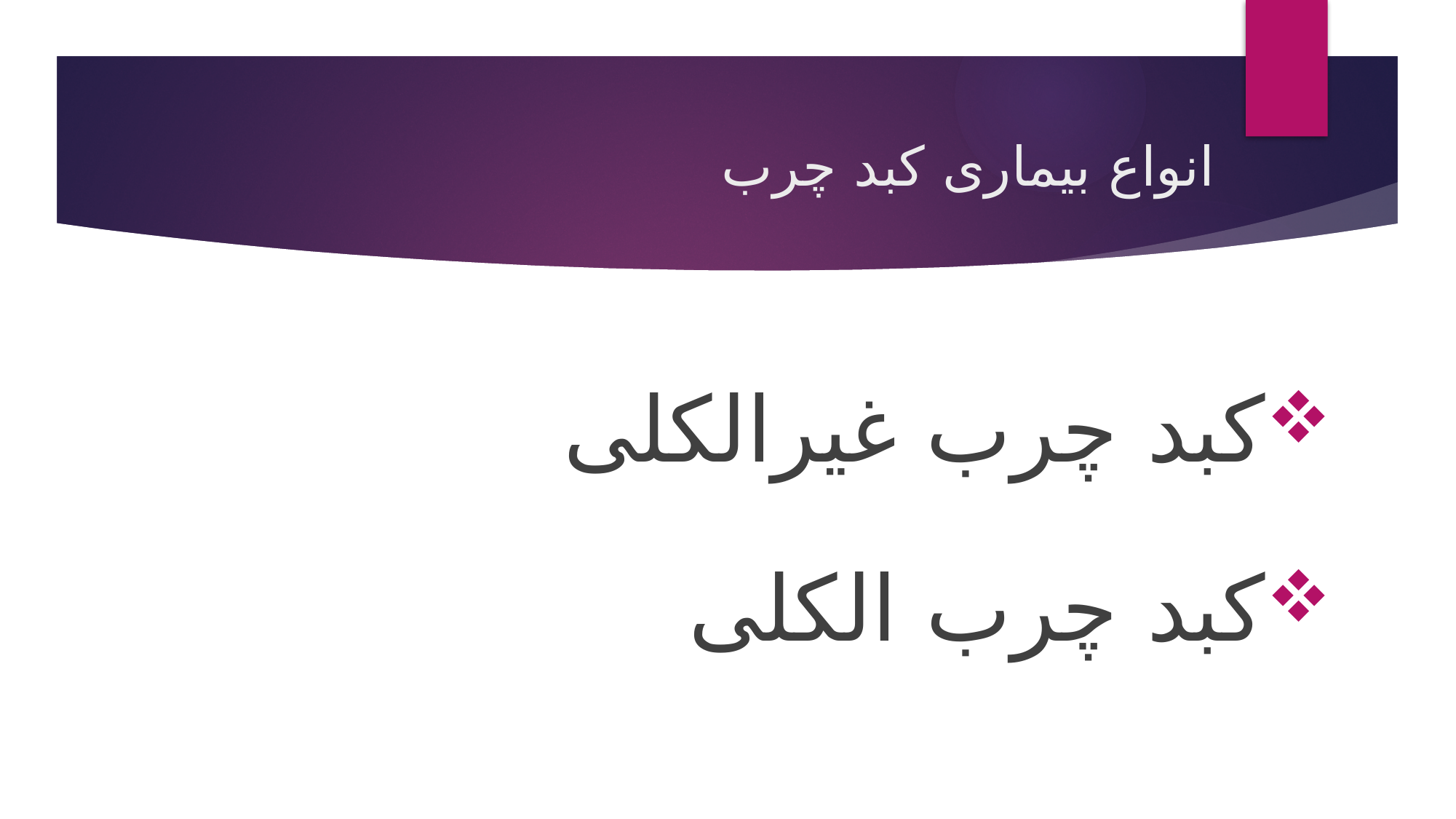

# انواع بیماری کبد چرب
کبد چرب غیرالکلی
کبد چرب الکلی